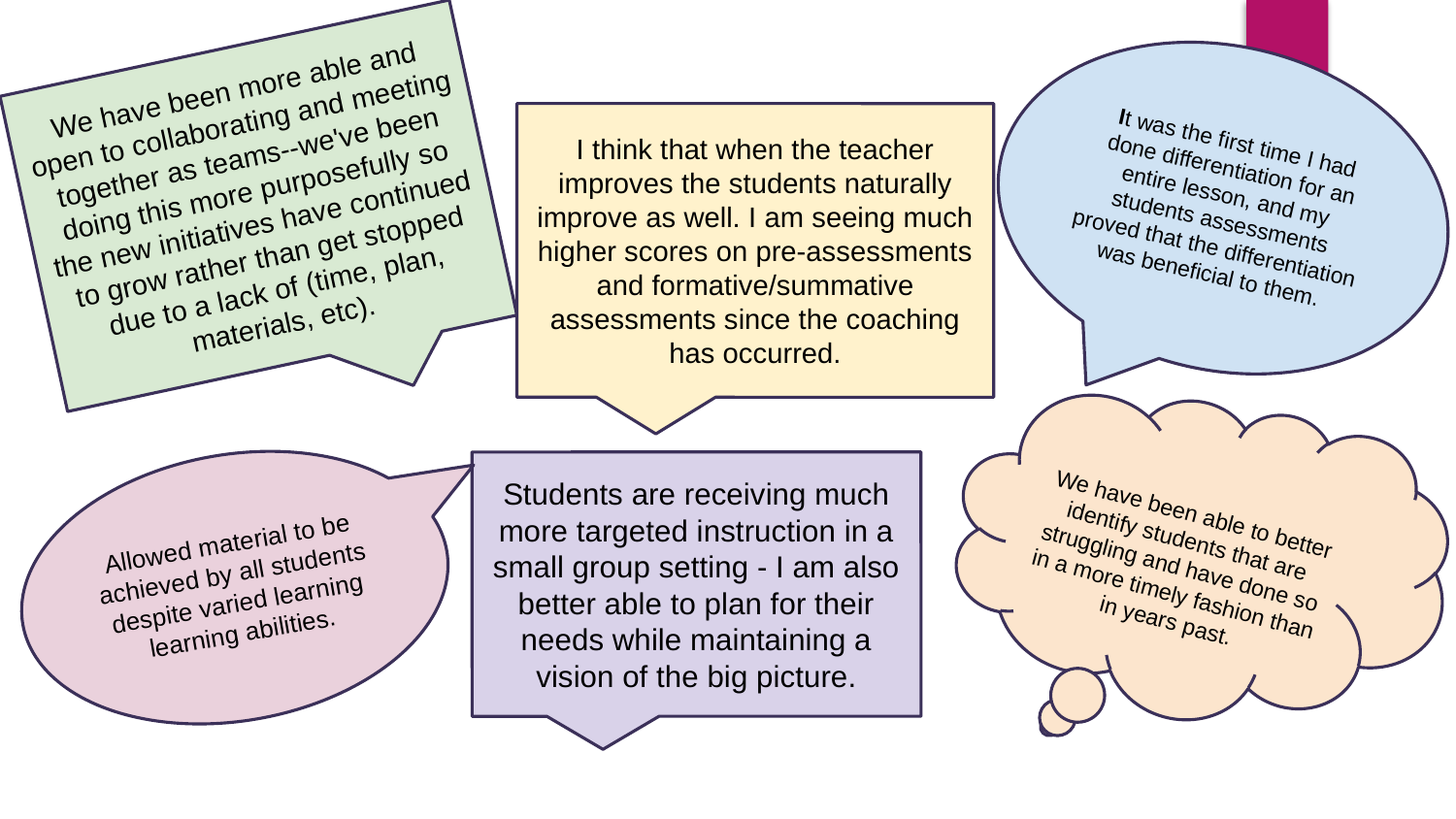

We have been more able and open to collaborating and meeting together as teams--we've been doing this more purposefully so the new initiatives have continued to grow rather than get stopped due to a lack of (time, plan, materials, etc).

It was the first time I had done differentiation for an entire lesson, and my students assessments proved that the differentiation was beneficial to them.

I think that when the teacher improves the students naturally improve as well. I am seeing much higher scores on pre-assessments and formative/summative assessments since the coaching has occurred.

We have been able to better identify students that are struggling and have done so in a more timely fashion than in years past.

Students are receiving much more targeted instruction in a small group setting - I am also better able to plan for their needs while maintaining a vision of the big picture.

Allowed material to be achieved by all students despite varied learning learning abilities.